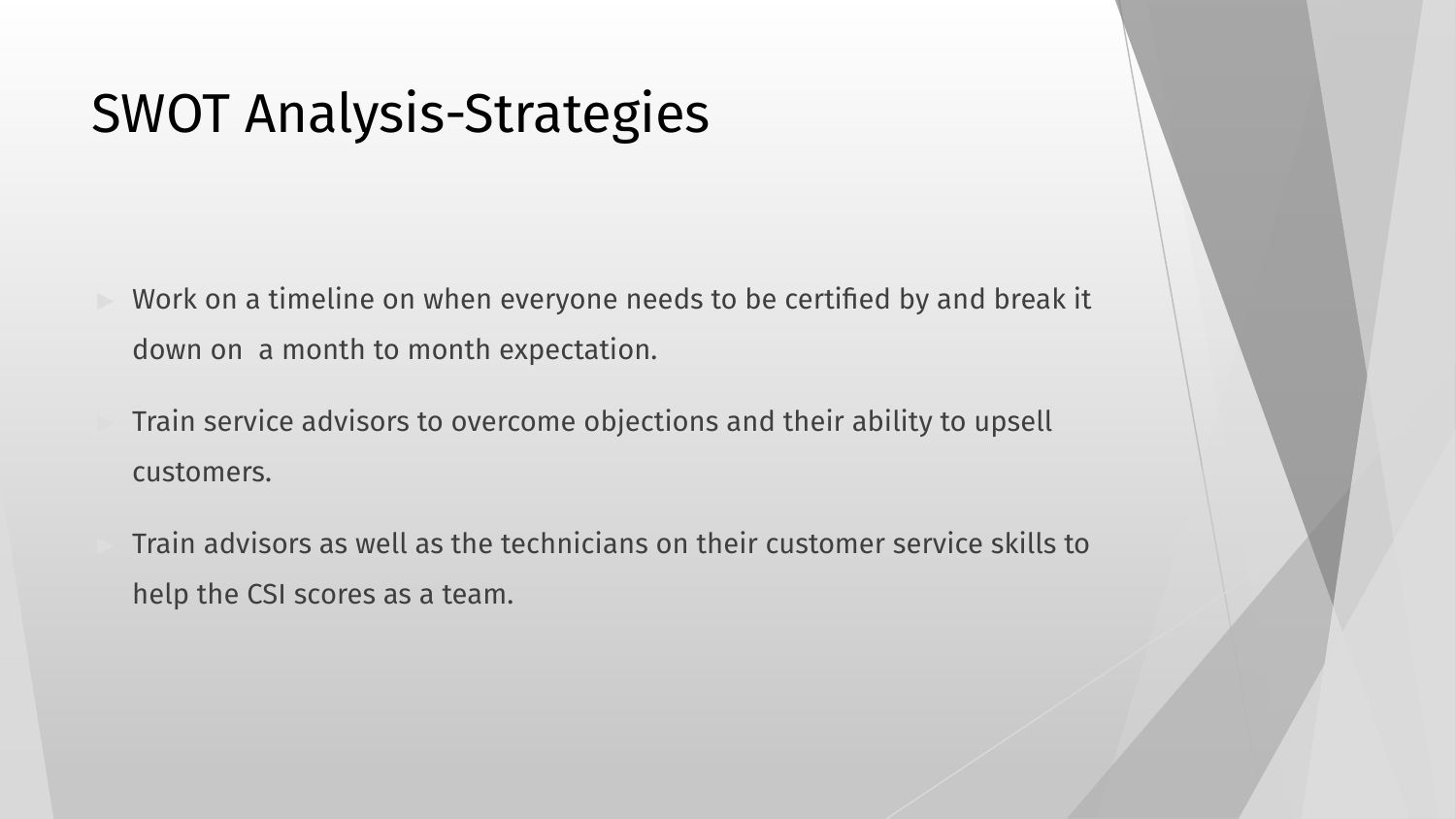

# SWOT Analysis-Strategies
Work on a timeline on when everyone needs to be certified by and break it down on  a month to month expectation.
Train service advisors to overcome objections and their ability to upsell customers.
Train advisors as well as the technicians on their customer service skills to help the CSI scores as a team.